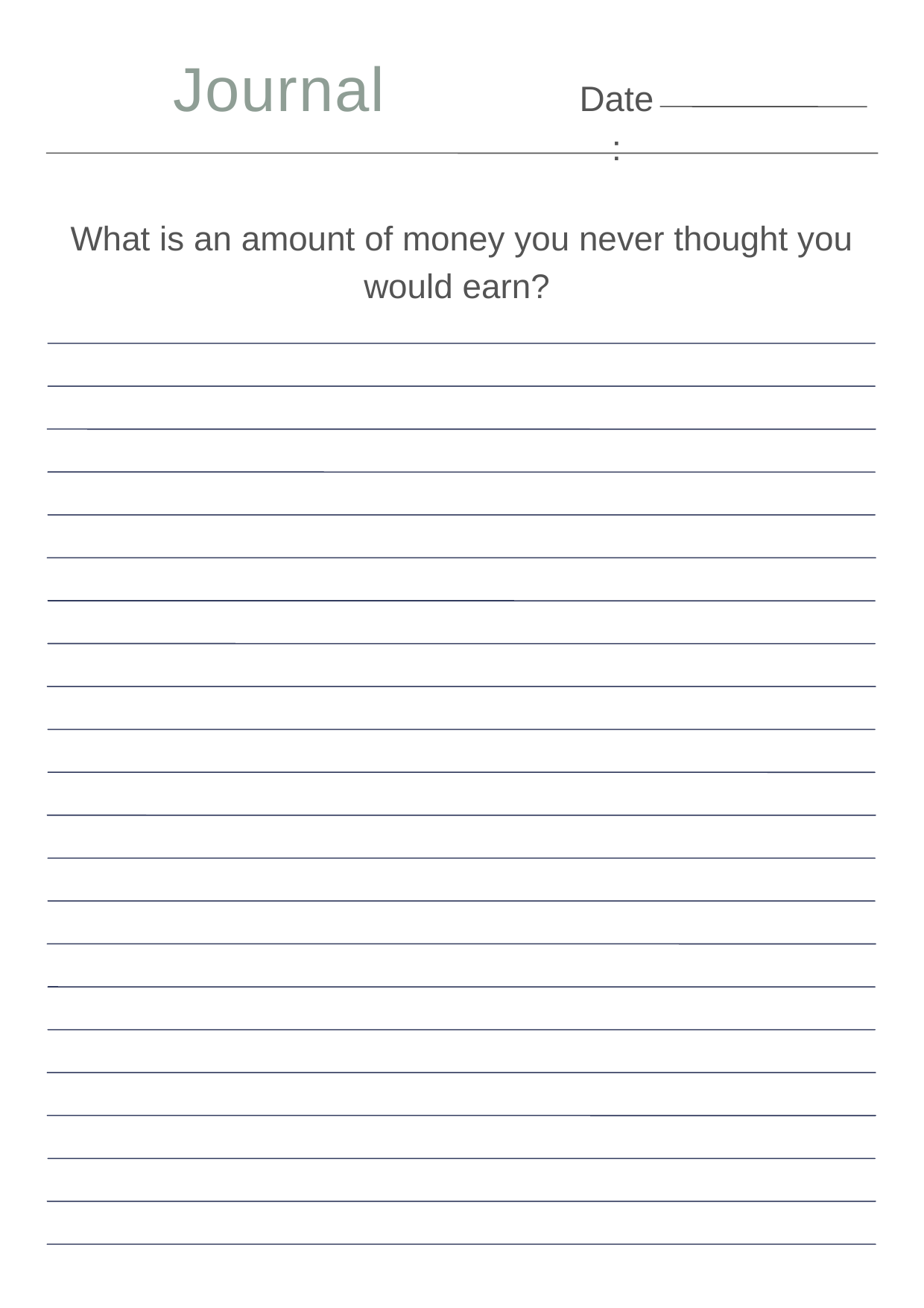

Journal
Date:

What is an amount of money you never thought you would earn?